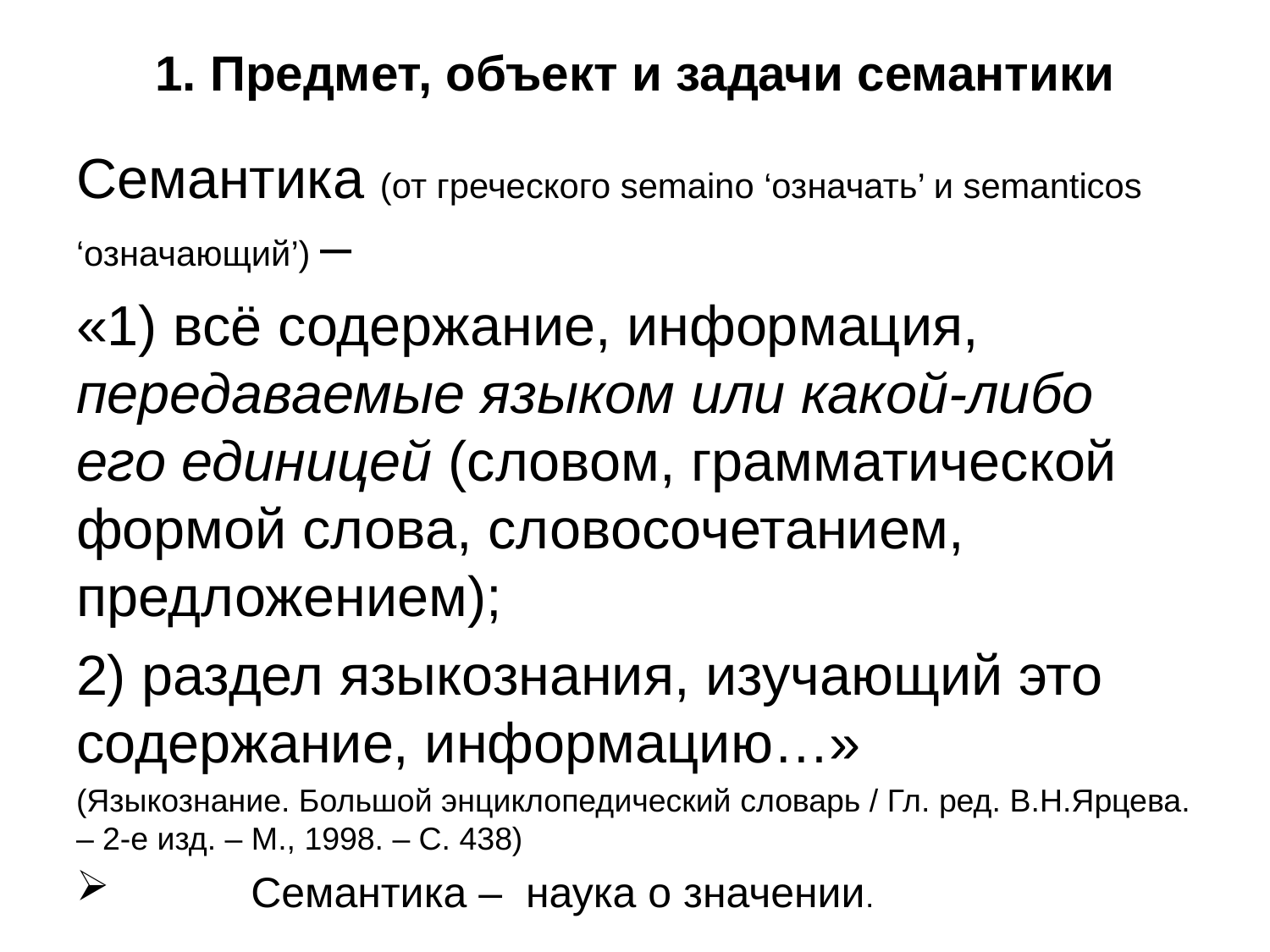

# 1. Предмет, объект и задачи семантики
Семантика (от греческого semaino ‘означать’ и semanticos ‘означающий’) –
«1) всё содержание, информация, передаваемые языком или какой-либо его единицей (словом, грамматической формой слова, словосочетанием, предложением);
2) раздел языкознания, изучающий это содержание, информацию…»
(Языкознание. Большой энциклопедический словарь / Гл. ред. В.Н.Ярцева. – 2-е изд. – М., 1998. – С. 438)
	Семантика –  наука о значении.